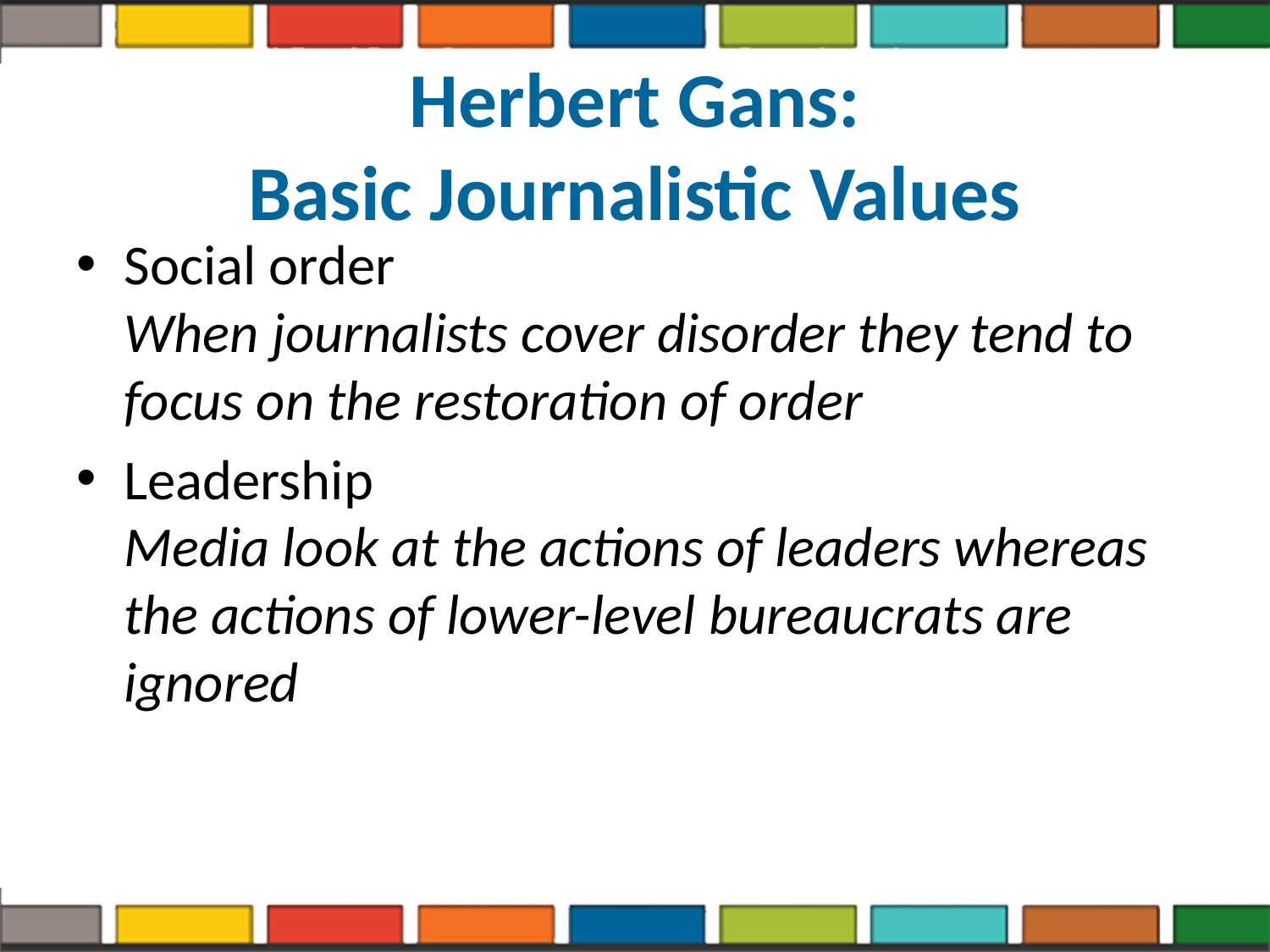

# Herbert Gans: Basic Journalistic Values
Social order
When journalists cover disorder they tend to focus on the restoration of order
Leadership
Media look at the actions of leaders whereas the actions of lower-level bureaucrats are ignored